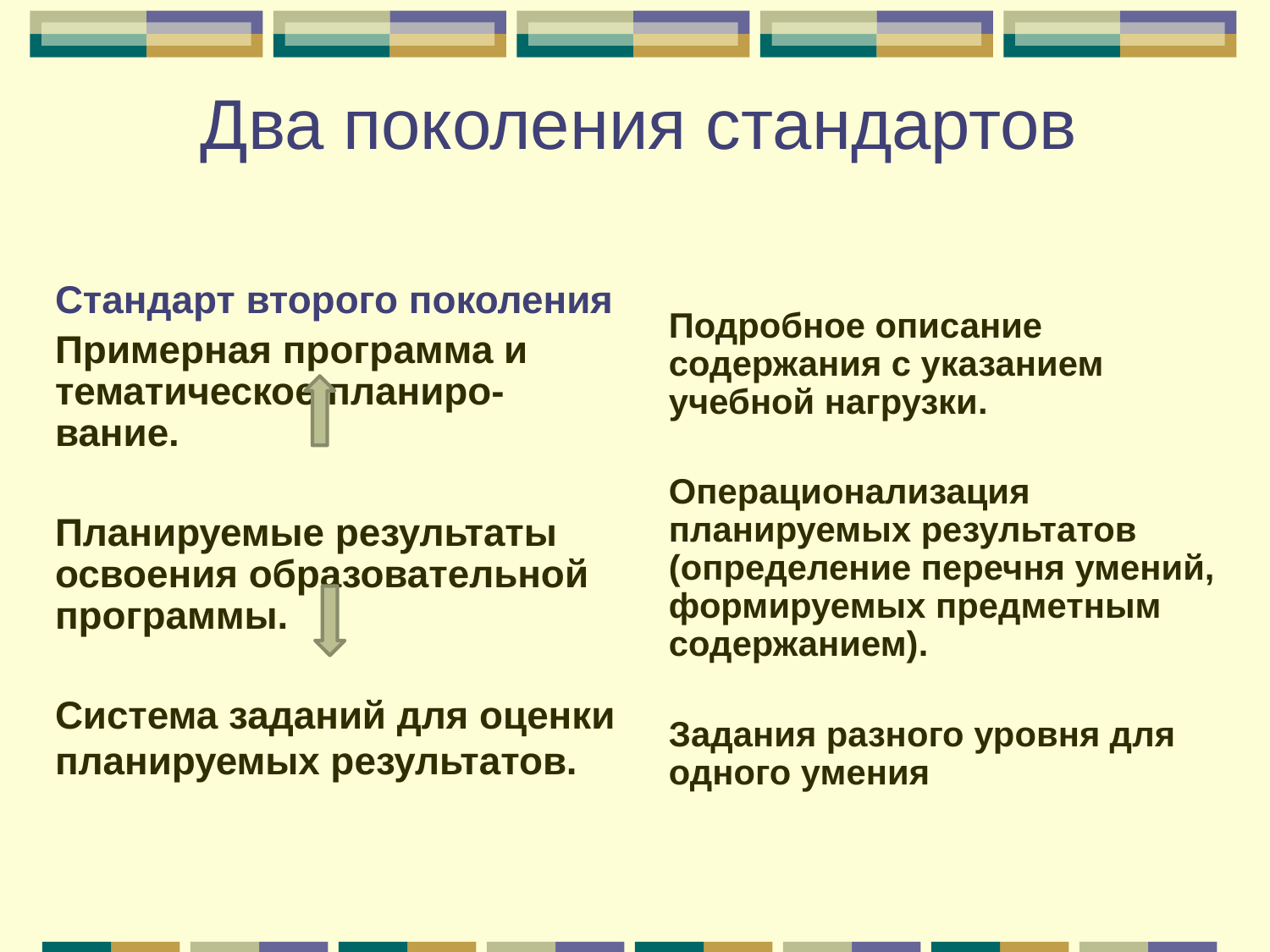

Два поколения стандартов
Стандарт второго поколения
Примерная программа и тематическое планиро-вание.

Планируемые результаты освоения образовательной программы.

Система заданий для оценки планируемых результатов.

Подробное описание содержания с указанием учебной нагрузки.

Операционализация планируемых результатов (определение перечня умений, формируемых предметным содержанием).

Задания разного уровня для одного умения